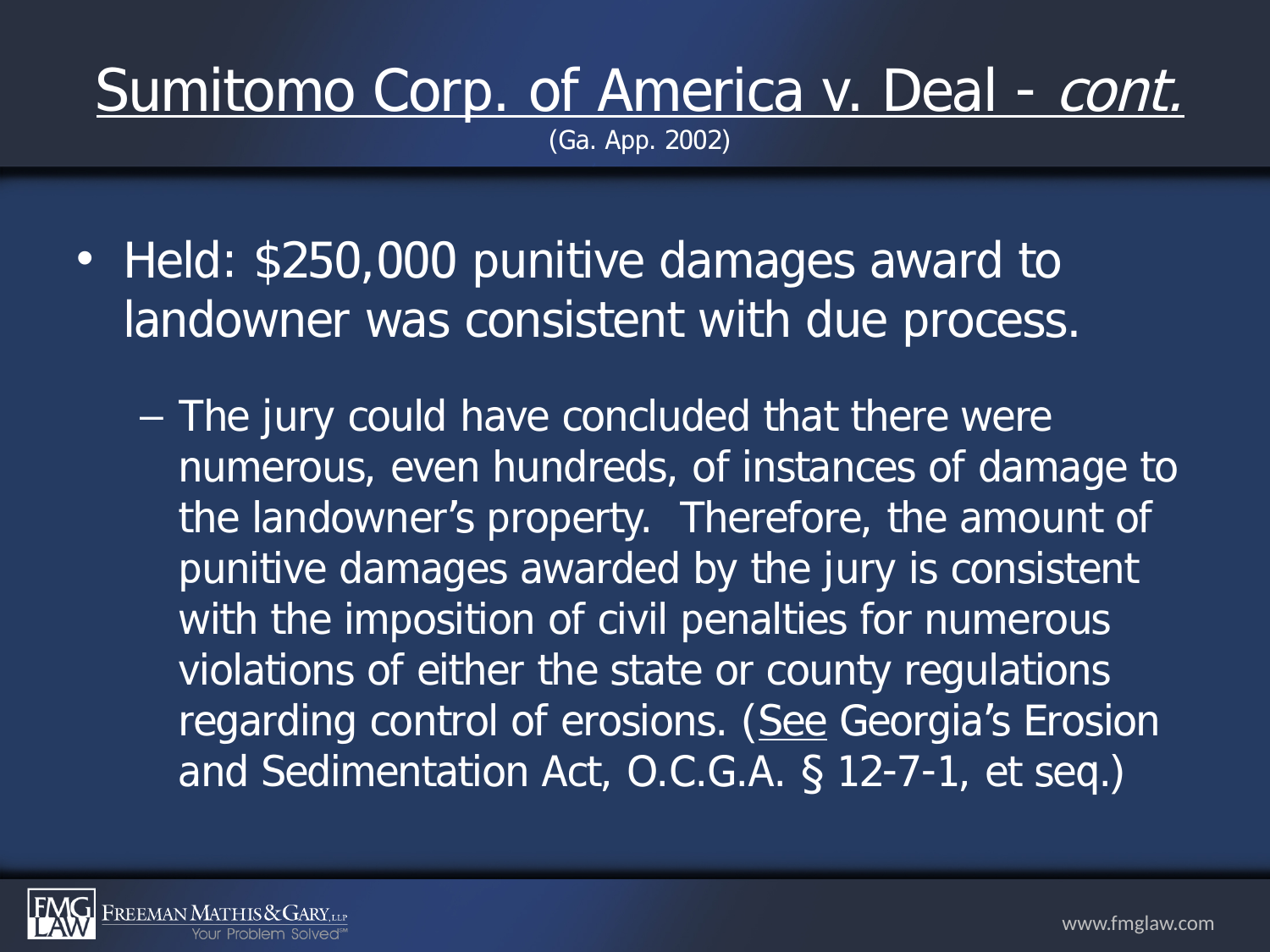

# Sumitomo Corp. of America v. Deal - cont. (Ga. App. 2002)
Held: $250,000 punitive damages award to landowner was consistent with due process.
The jury could have concluded that there were numerous, even hundreds, of instances of damage to the landowner’s property.  Therefore, the amount of punitive damages awarded by the jury is consistent with the imposition of civil penalties for numerous violations of either the state or county regulations regarding control of erosions. (See Georgia’s Erosion and Sedimentation Act, O.C.G.A. § 12-7-1, et seq.)